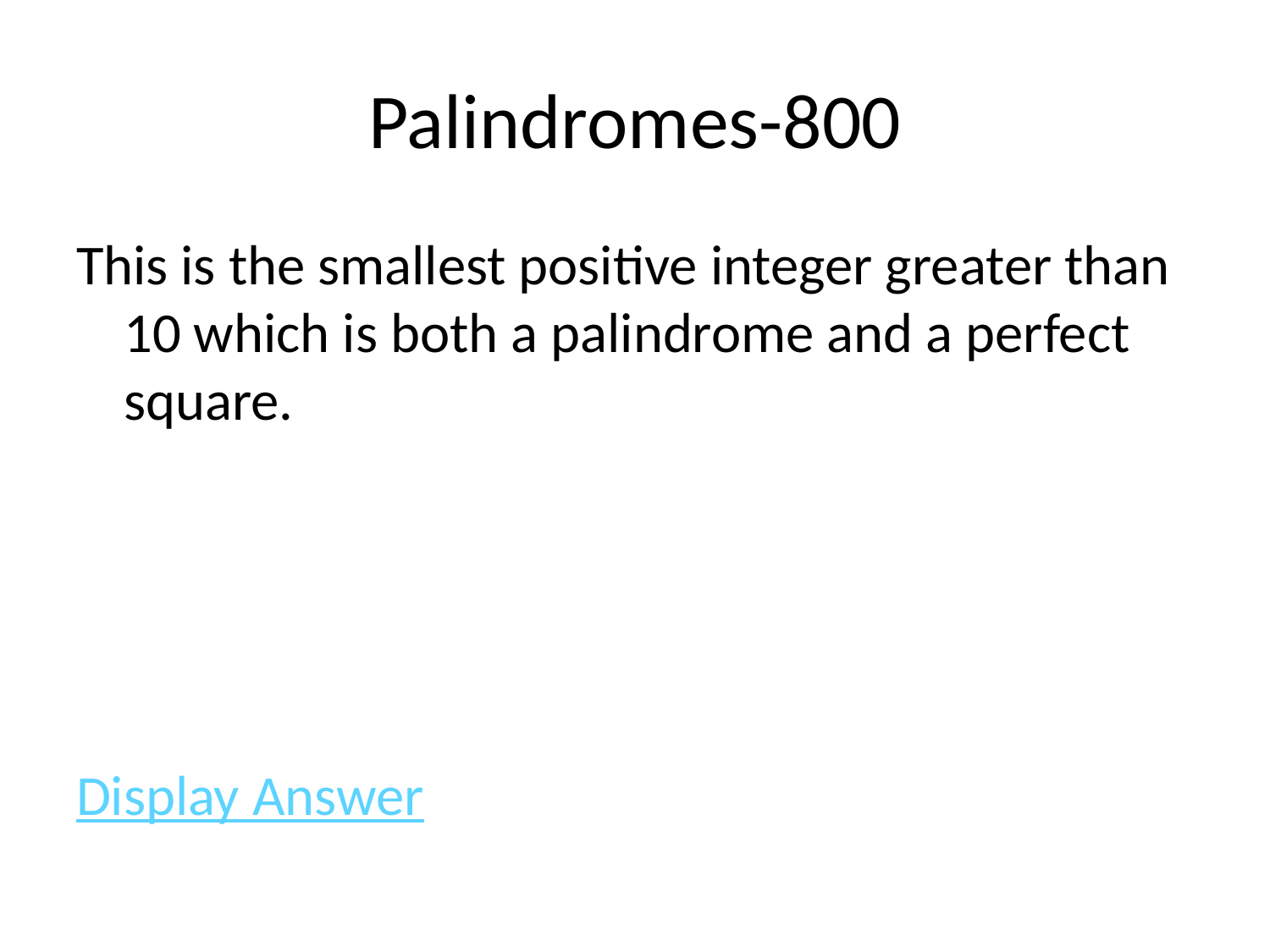

# Palindromes-800
This is the smallest positive integer greater than 10 which is both a palindrome and a perfect square.

Display Answer